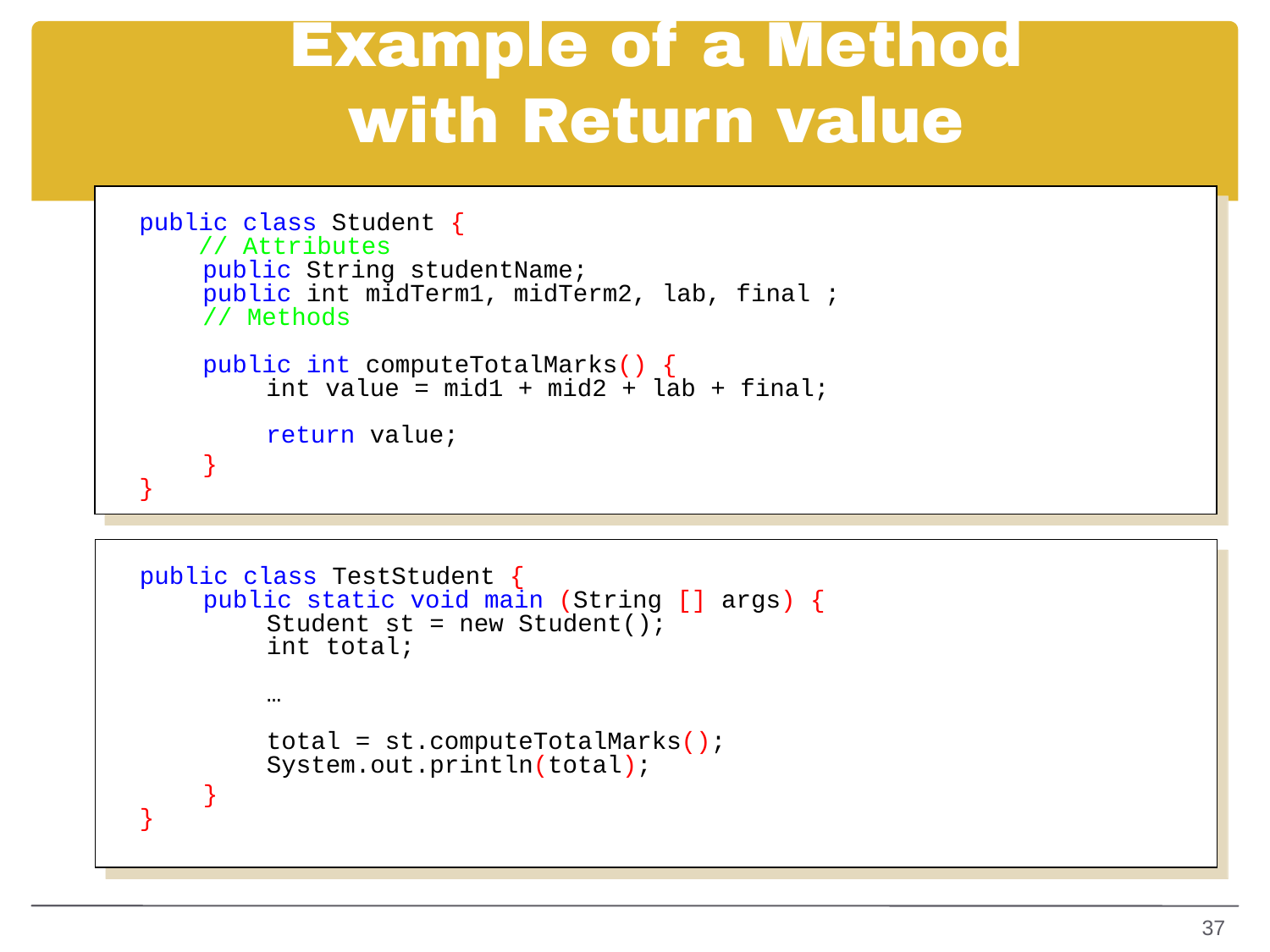

# Example of a Method with Return value

public class Student {
    // Attributes
  	public String studentName;
	public int midTerm1, midTerm2, lab, final ;
	// Methods

	public int computeTotalMarks() {
		int value = mid1 + mid2 + lab + final;

		return value;
	}
}

public class TestStudent {
	public static void main (String [] args) {
		Student st = new Student();
		int total;

		…

		total = st.computeTotalMarks();
		System.out.println(total);
	}
}

37